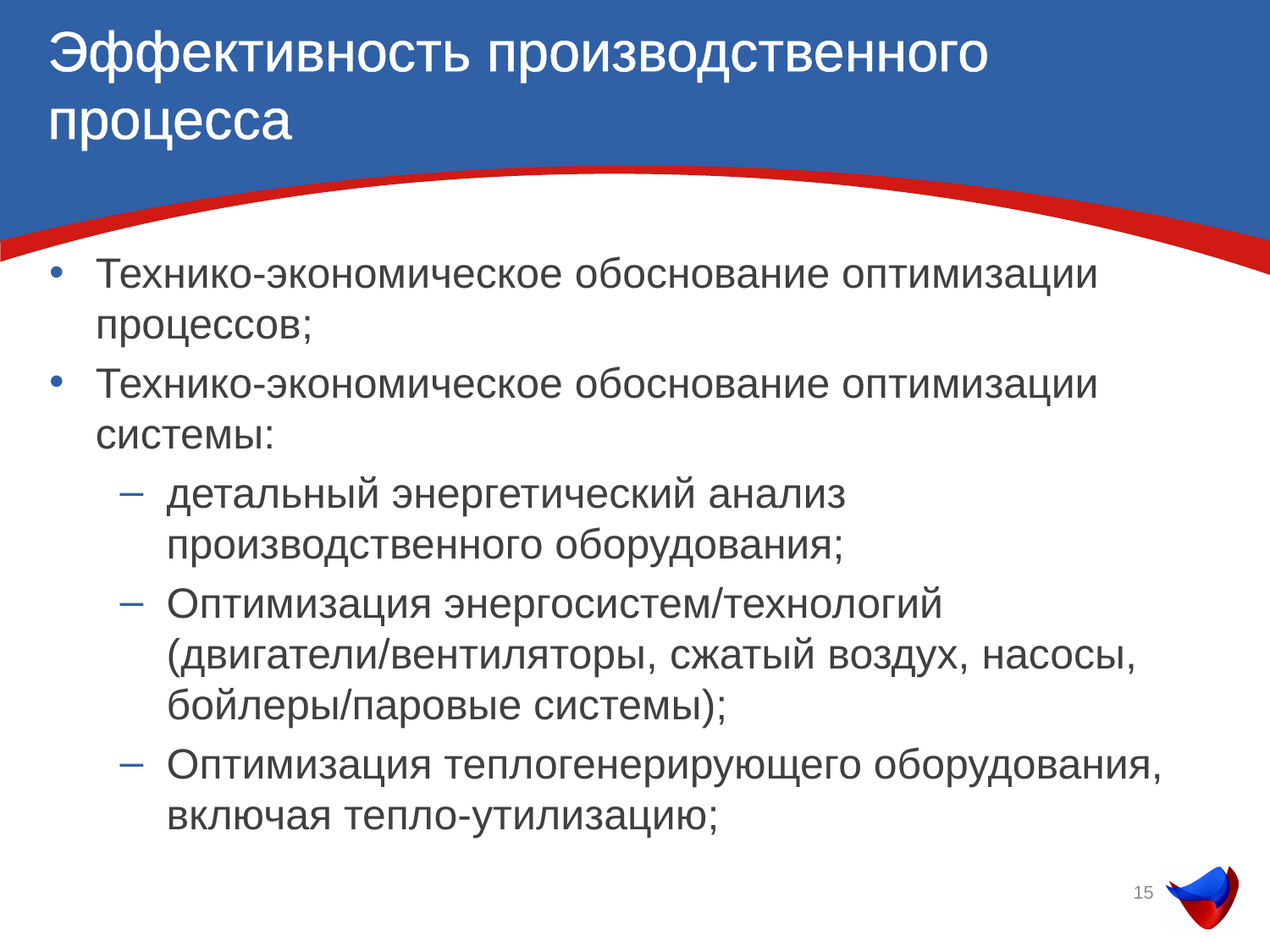

# Эффективность производственного процесса
Технико-экономическое обоснование оптимизации процессов;
Технико-экономическое обоснование оптимизации системы:
детальный энергетический анализ производственного оборудования;
Оптимизация энергосистем/технологий (двигатели/вентиляторы, сжатый воздух, насосы, бойлеры/паровые системы);
Оптимизация теплогенерирующего оборудования, включая тепло-утилизацию;
15